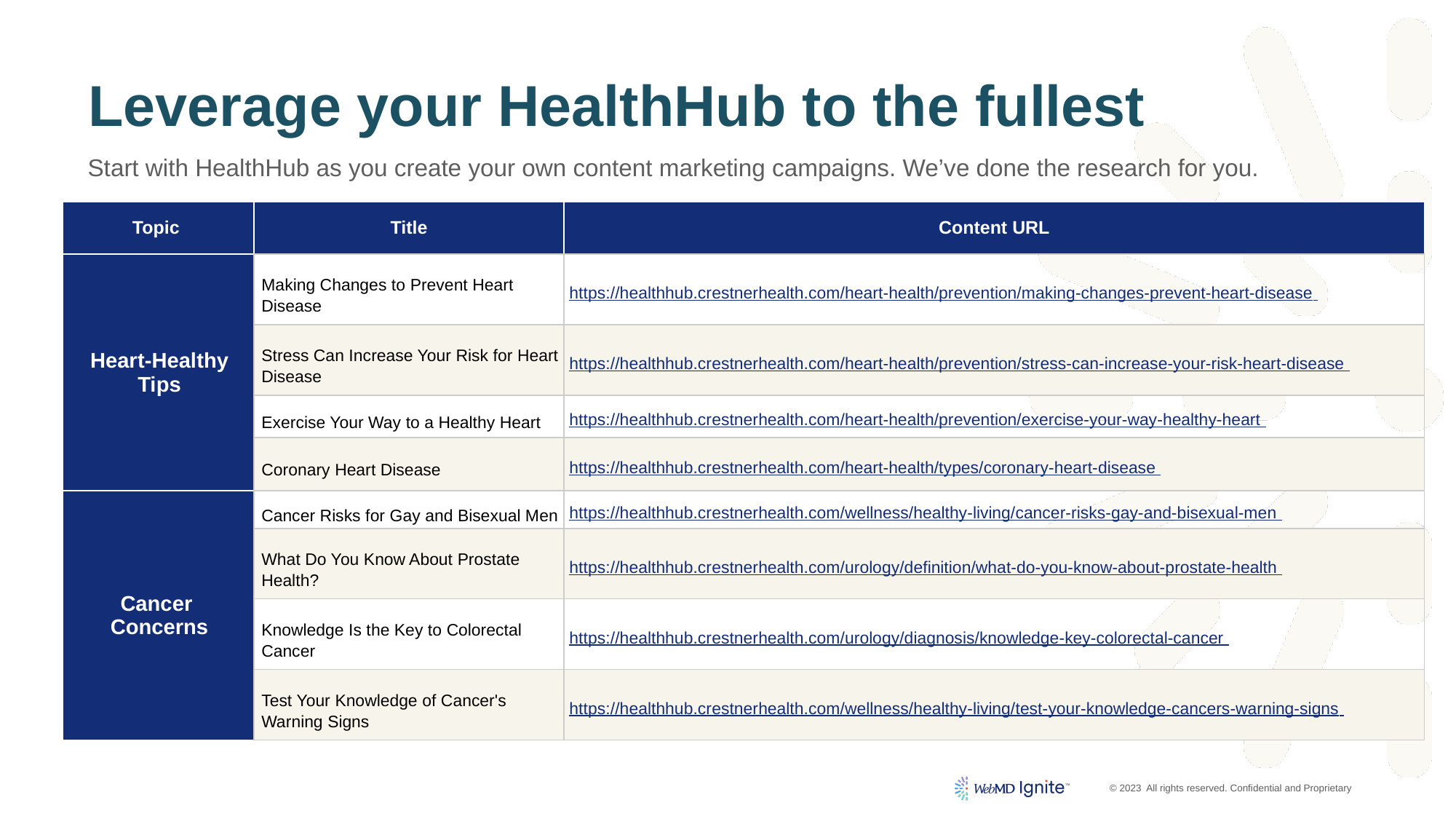

# Leverage your HealthHub to the fullest
Start with HealthHub as you create your own content marketing campaigns. We’ve done the research for you.
| Topic | Title | Content URL |
| --- | --- | --- |
| Heart-Healthy Tips | Making Changes to Prevent Heart Disease | https://healthhub.crestnerhealth.com/heart-health/prevention/making-changes-prevent-heart-disease |
|  | Stress Can Increase Your Risk for Heart Disease | https://healthhub.crestnerhealth.com/heart-health/prevention/stress-can-increase-your-risk-heart-disease |
|  | Exercise Your Way to a Healthy Heart | https://healthhub.crestnerhealth.com/heart-health/prevention/exercise-your-way-healthy-heart |
|  | Coronary Heart Disease | https://healthhub.crestnerhealth.com/heart-health/types/coronary-heart-disease |
| Cancer Concerns | Cancer Risks for Gay and Bisexual Men | https://healthhub.crestnerhealth.com/wellness/healthy-living/cancer-risks-gay-and-bisexual-men |
|  | What Do You Know About Prostate Health? | https://healthhub.crestnerhealth.com/urology/definition/what-do-you-know-about-prostate-health |
|  | Knowledge Is the Key to Colorectal Cancer | https://healthhub.crestnerhealth.com/urology/diagnosis/knowledge-key-colorectal-cancer |
|  | Test Your Knowledge of Cancer's Warning Signs | https://healthhub.crestnerhealth.com/wellness/healthy-living/test-your-knowledge-cancers-warning-signs |